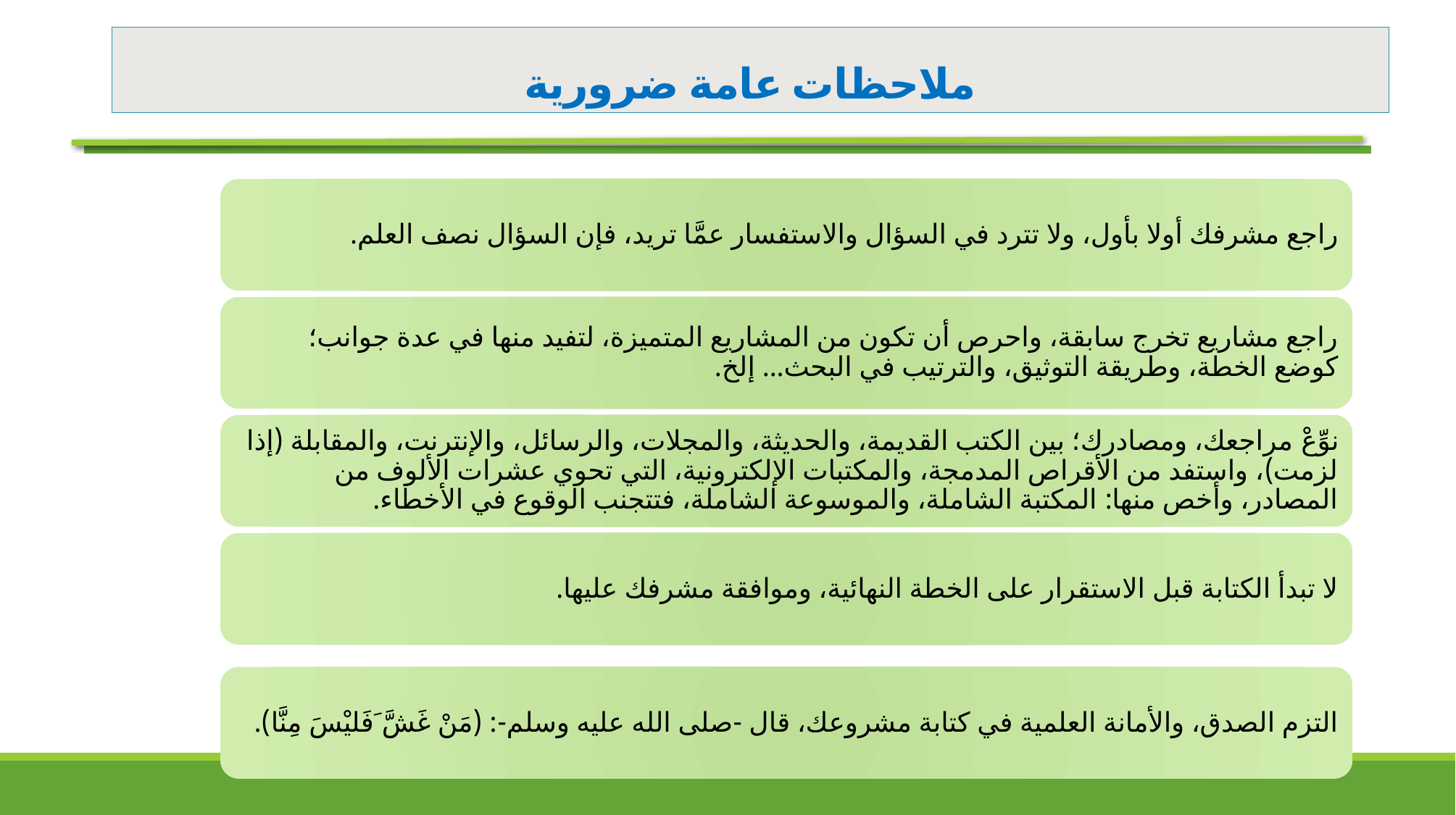

# ملاحظات عامة ضرورية
راجع مشرفك أولا بأول، ولا تترد في السؤال والاستفسار عمَّا تريد، فإن السؤال نصف العلم.
راجع مشاريع تخرج سابقة، واحرص أن تكون من المشاريع المتميزة، لتفيد منها في عدة جوانب؛ كوضع الخطة، وطريقة التوثيق، والترتيب في البحث... إلخ.
نوِّعْ مراجعك، ومصادرك؛ بين الكتب القديمة، والحديثة، والمجلات، والرسائل، والإنترنت، والمقابلة (إذا لزمت)، واستفد من الأقراص المدمجة، والمكتبات الإلكترونية، التي تحوي عشرات الألوف من المصادر، وأخص منها: المكتبة الشاملة، والموسوعة الشاملة، فتتجنب الوقوع في الأخطاء.
لا تبدأ الكتابة قبل الاستقرار على الخطة النهائية، وموافقة مشرفك عليها.
التزم الصدق، والأمانة العلمية في كتابة مشروعك، قال -صلى الله عليه وسلم-: (مَنْ غَشَّ َفَليْسَ مِنَّا).